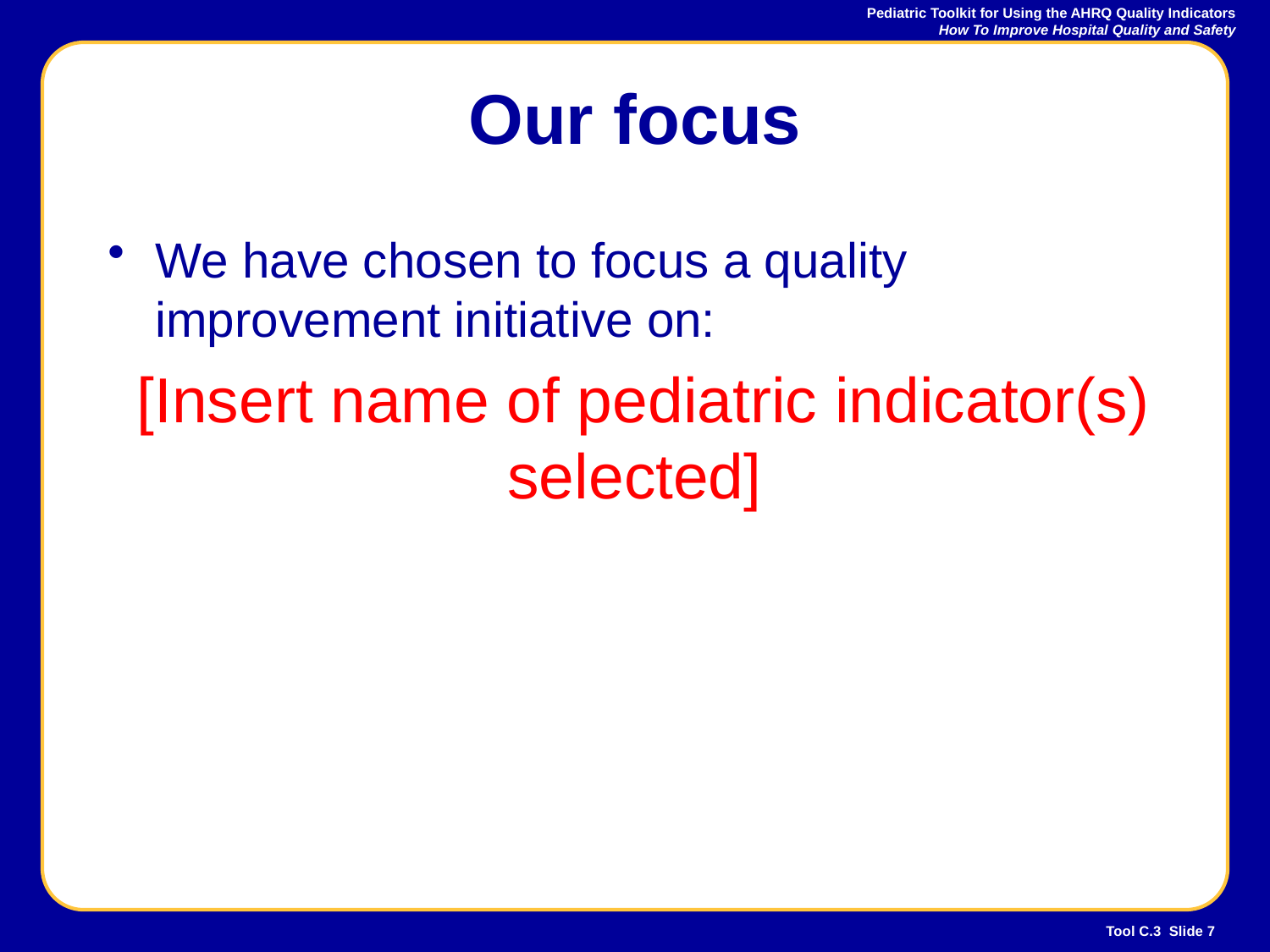

# Our focus
We have chosen to focus a quality improvement initiative on:
 [Insert name of pediatric indicator(s) selected]